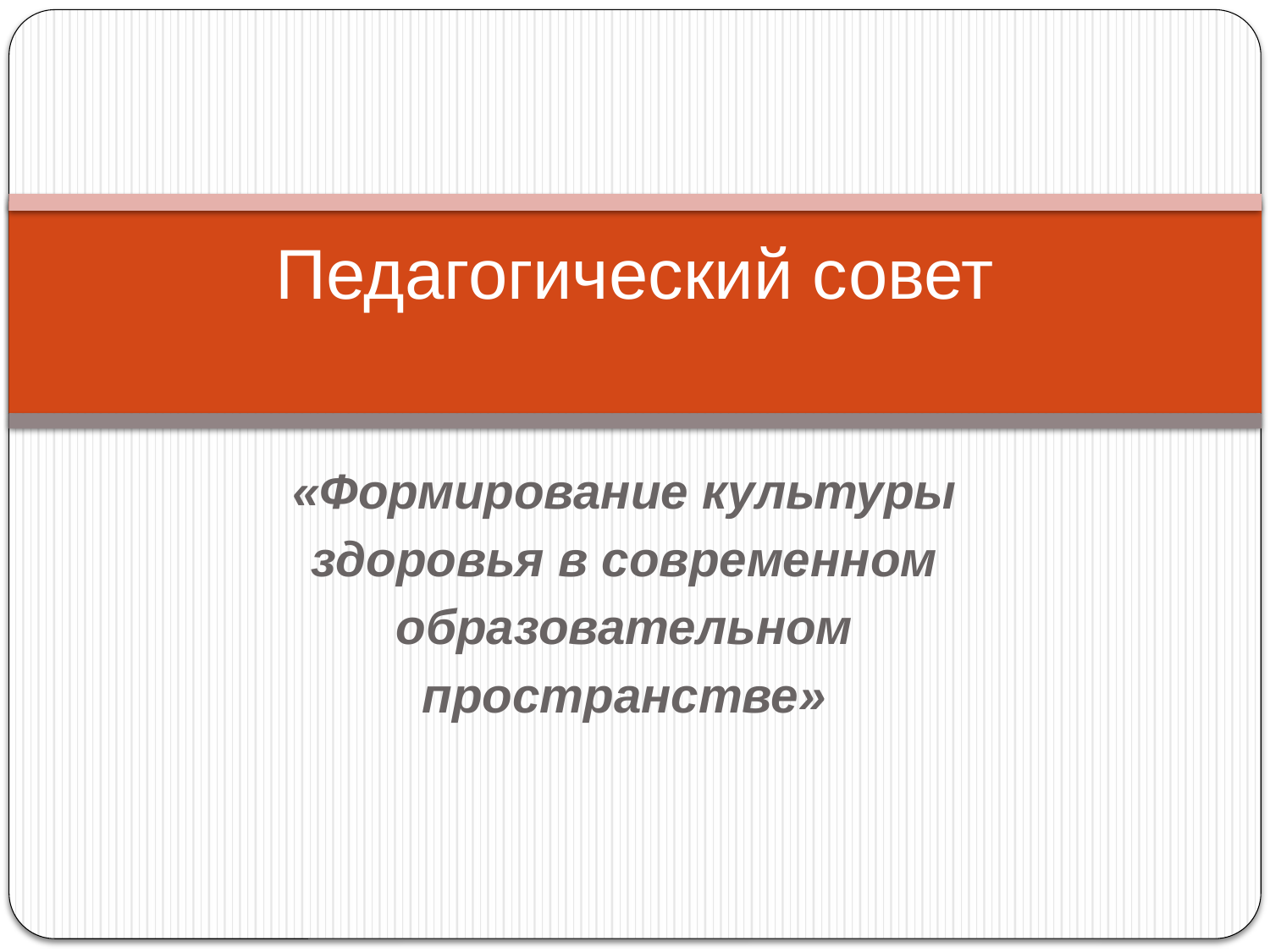

# Педагогический совет
«Формирование культуры здоровья в современном образовательном пространстве»